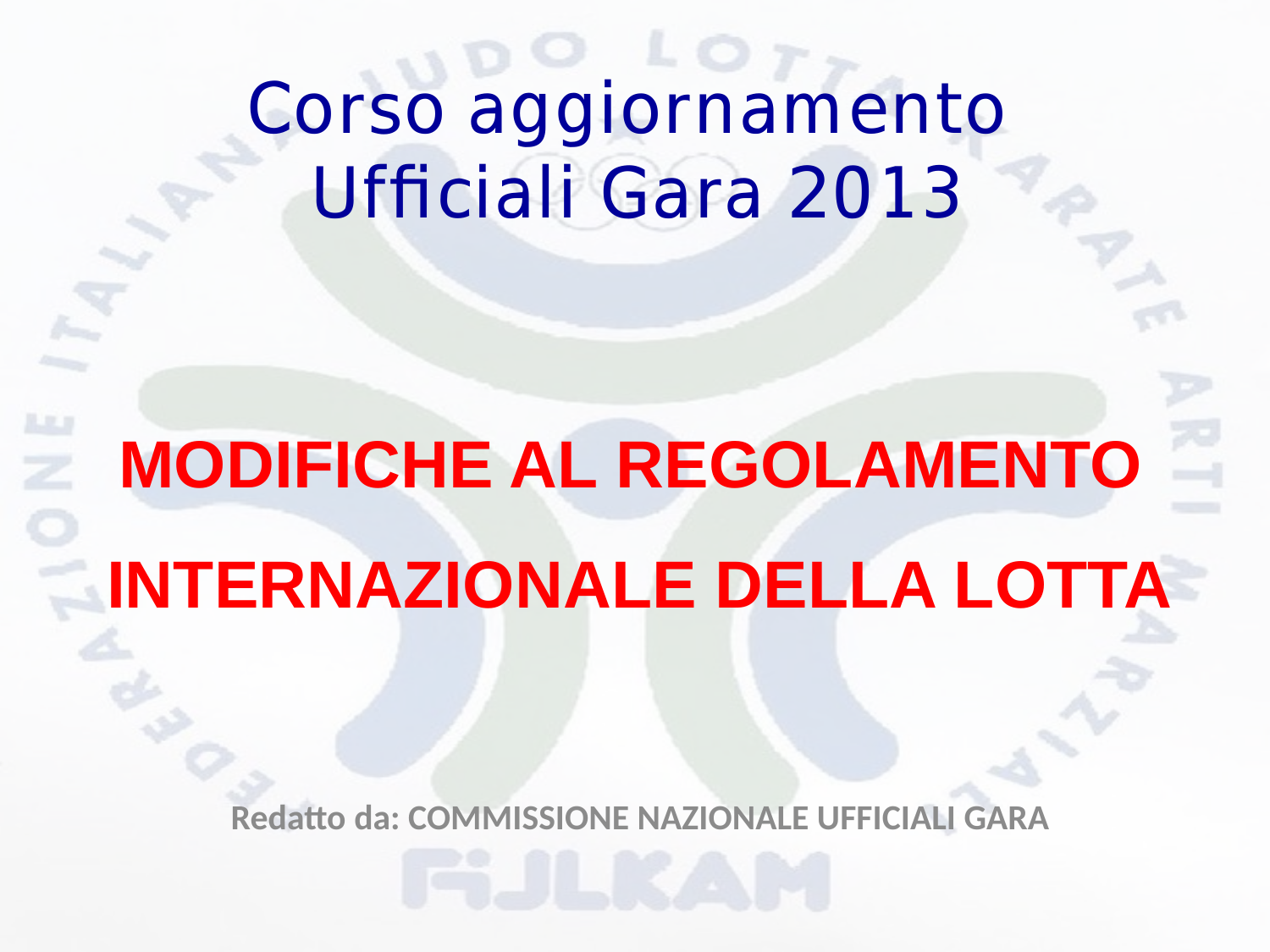

Corso aggiornamento
Ufficiali Gara 2013
# MODIFICHE AL REGOLAMENTO INTERNAZIONALE DELLA LOTTA
Redatto da: COMMISSIONE NAZIONALE UFFICIALI GARA